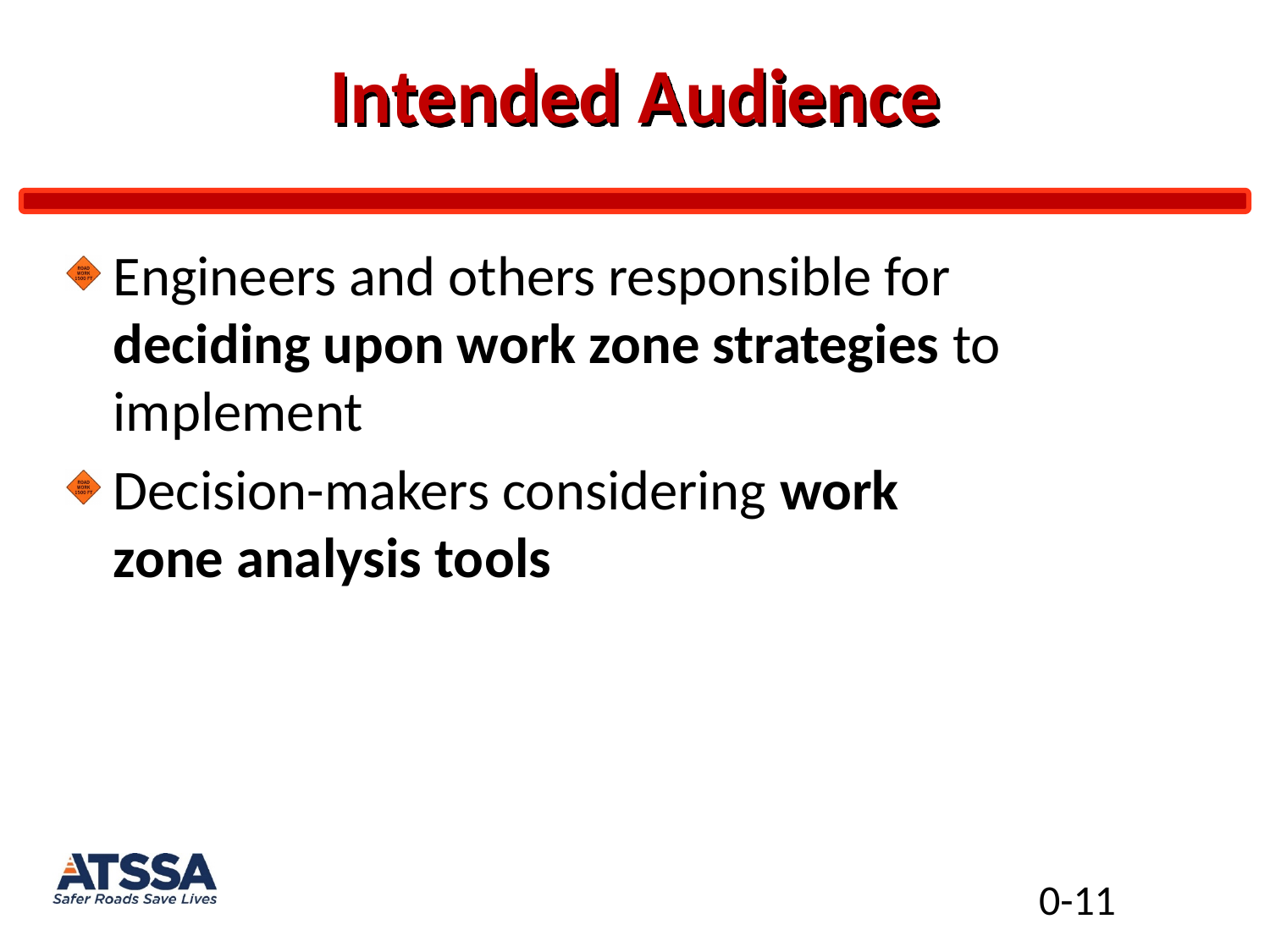

# Intended Audience
Engineers and others responsible for deciding upon work zone strategies to implement
Decision-makers considering work zone analysis tools